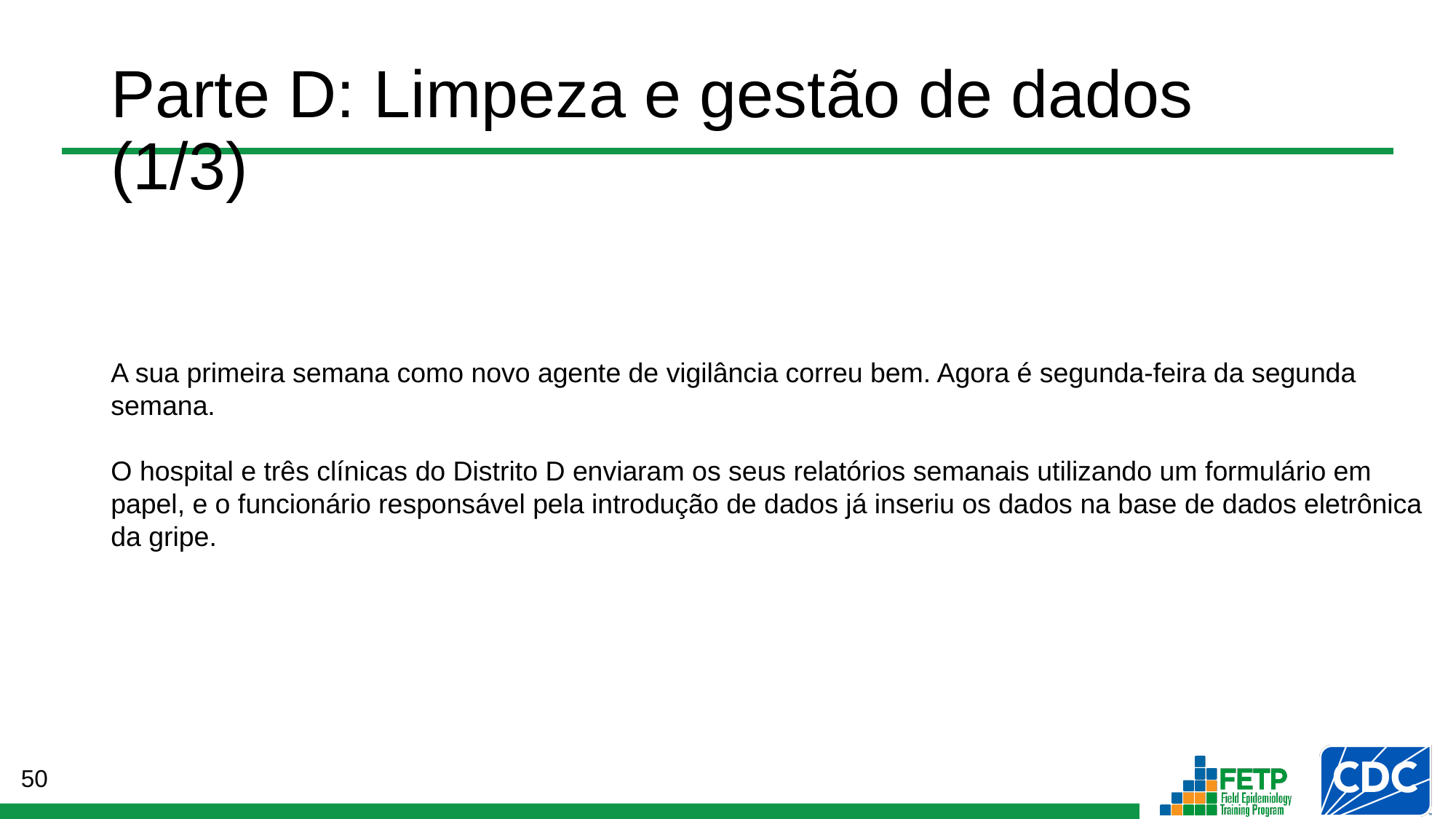

# Parte D: Limpeza e gestão de dados (1/3)
A sua primeira semana como novo agente de vigilância correu bem. Agora é segunda-feira da segunda semana.

O hospital e três clínicas do Distrito D enviaram os seus relatórios semanais utilizando um formulário em papel, e o funcionário responsável pela introdução de dados já inseriu os dados na base de dados eletrônica da gripe.